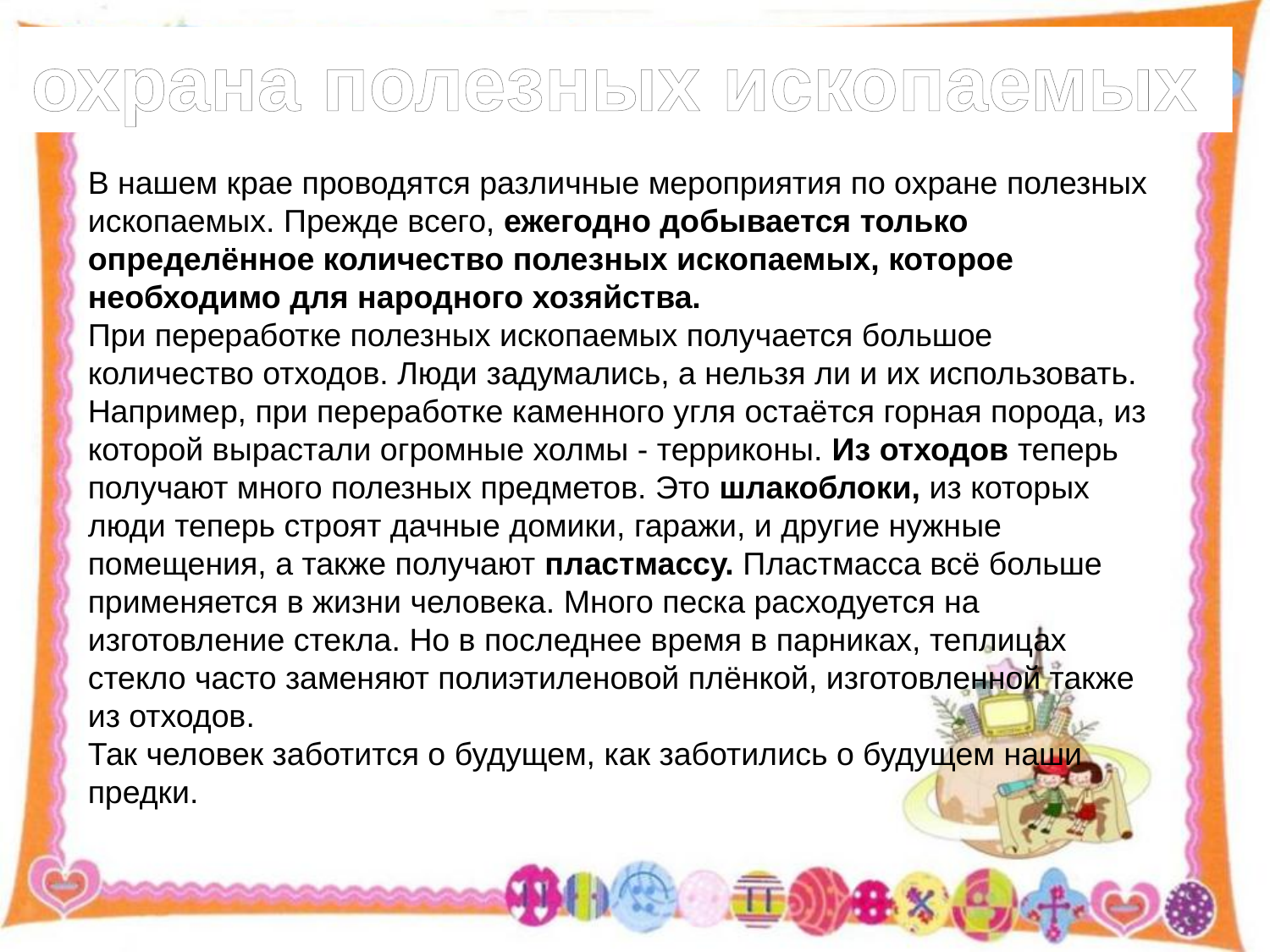

охрана полезных ископаемых
В нашем крае проводятся различные мероприятия по охране полезных ископаемых. Прежде всего, ежегодно добывается только определённое количество полезных ископаемых, которое необходимо для народного хозяйства.
При переработке полезных ископаемых получается большое количество отходов. Люди задумались, а нельзя ли и их использовать. Например, при переработке каменного угля остаётся горная порода, из которой вырастали огромные холмы - терриконы. Из отходов теперь получают много полезных предметов. Это шлакоблоки, из которых люди теперь строят дачные домики, гаражи, и другие нужные помещения, а также получают пластмассу. Пластмасса всё больше применяется в жизни человека. Много песка расходуется на изготовление стекла. Но в последнее время в парниках, теплицах стекло часто заменяют полиэтиленовой плёнкой, изготовленной также из отходов.
Так человек заботится о будущем, как заботились о будущем наши предки.